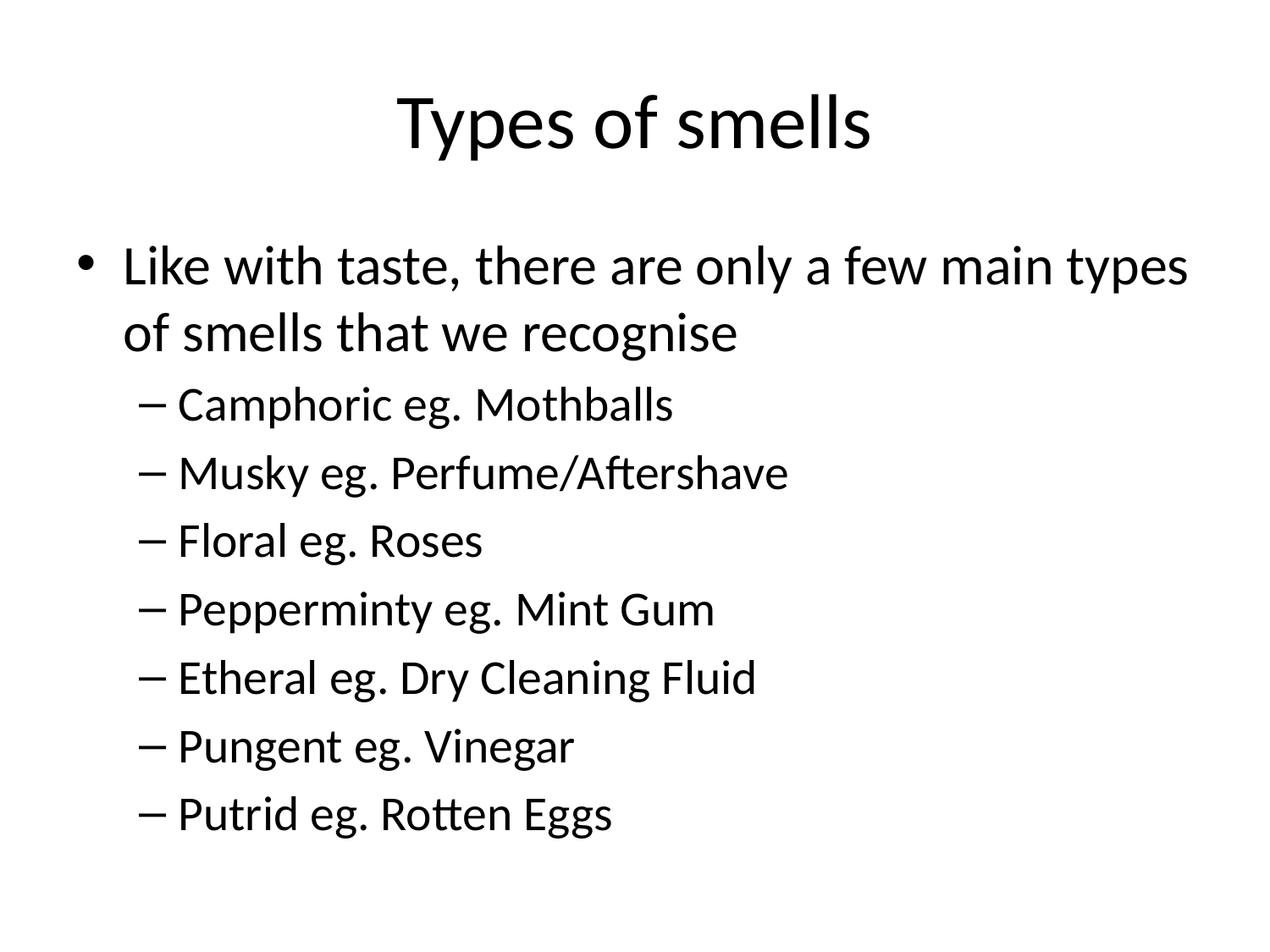

# Types of smells
Like with taste, there are only a few main types of smells that we recognise
Camphoric eg. Mothballs
Musky eg. Perfume/Aftershave
Floral eg. Roses
Pepperminty eg. Mint Gum
Etheral eg. Dry Cleaning Fluid
Pungent eg. Vinegar
Putrid eg. Rotten Eggs